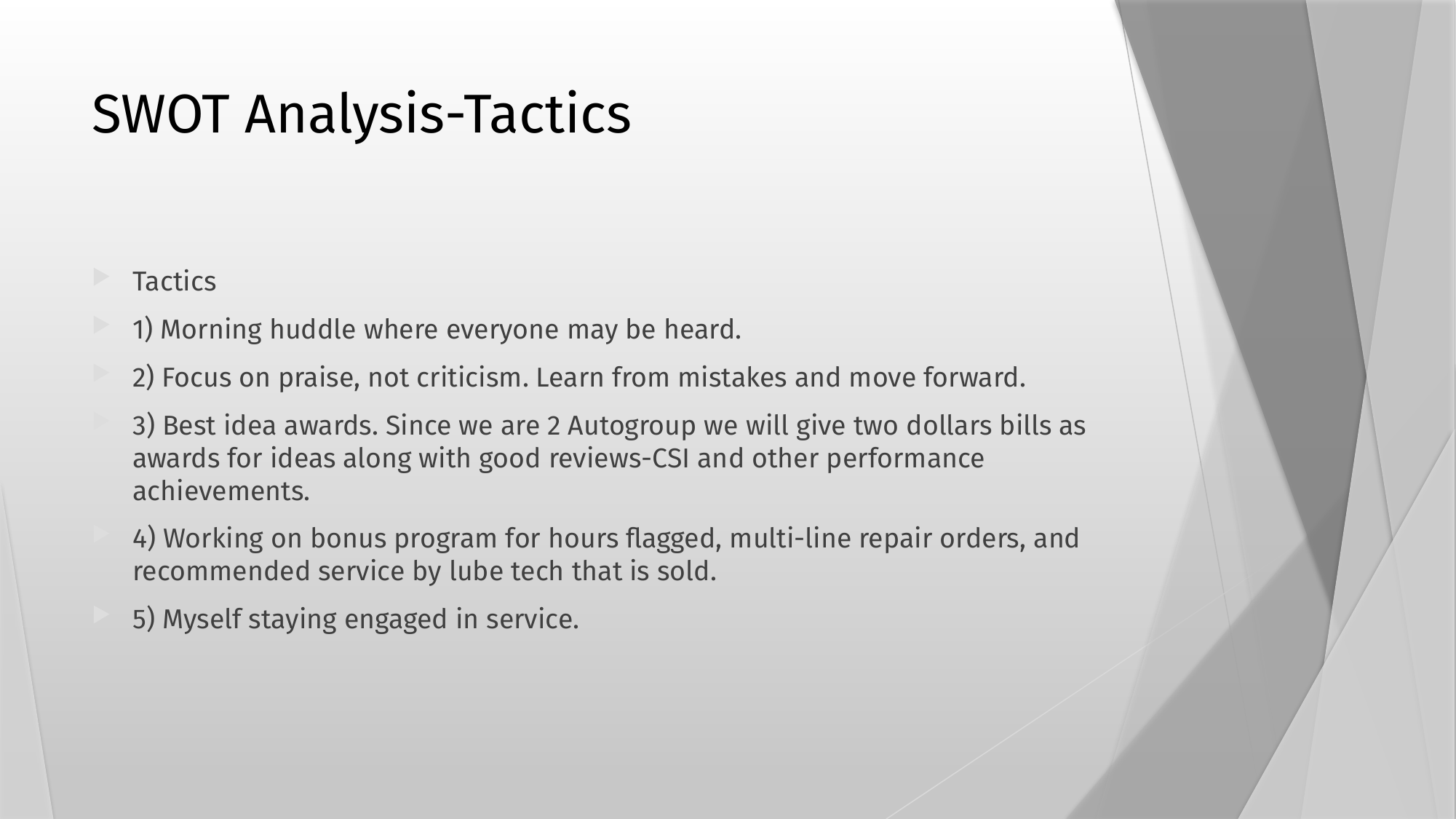

# SWOT Analysis-Tactics
Tactics
1) Morning huddle where everyone may be heard.
2) Focus on praise, not criticism. Learn from mistakes and move forward.
3) Best idea awards. Since we are 2 Autogroup we will give two dollars bills as awards for ideas along with good reviews-CSI and other performance achievements.
4) Working on bonus program for hours flagged, multi-line repair orders, and recommended service by lube tech that is sold.
5) Myself staying engaged in service.